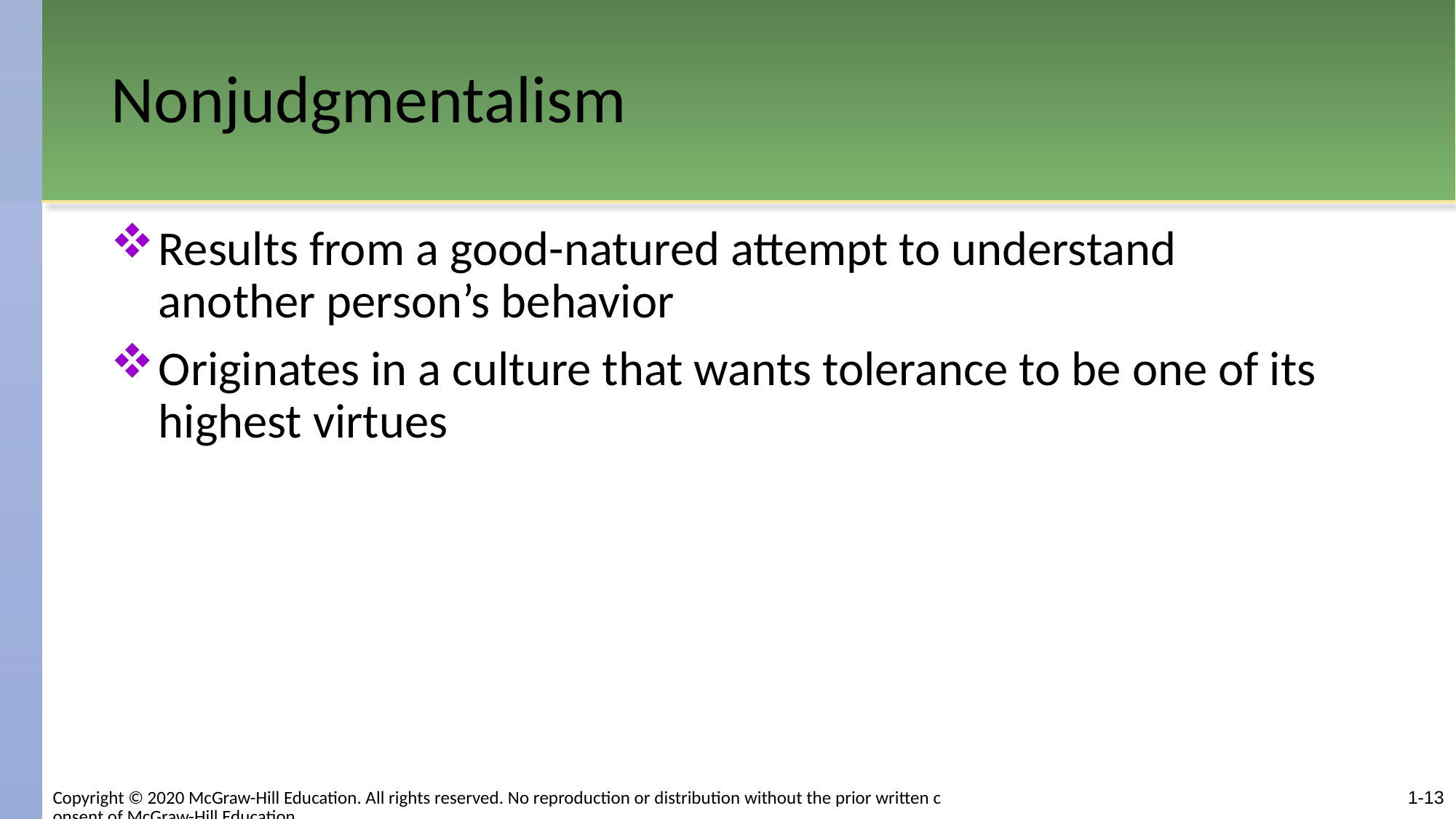

# Nonjudgmentalism
Results from a good-natured attempt to understand another person’s behavior
Originates in a culture that wants tolerance to be one of its highest virtues
1-13
Copyright © 2020 McGraw-Hill Education. All rights reserved. No reproduction or distribution without the prior written consent of McGraw-Hill Education.